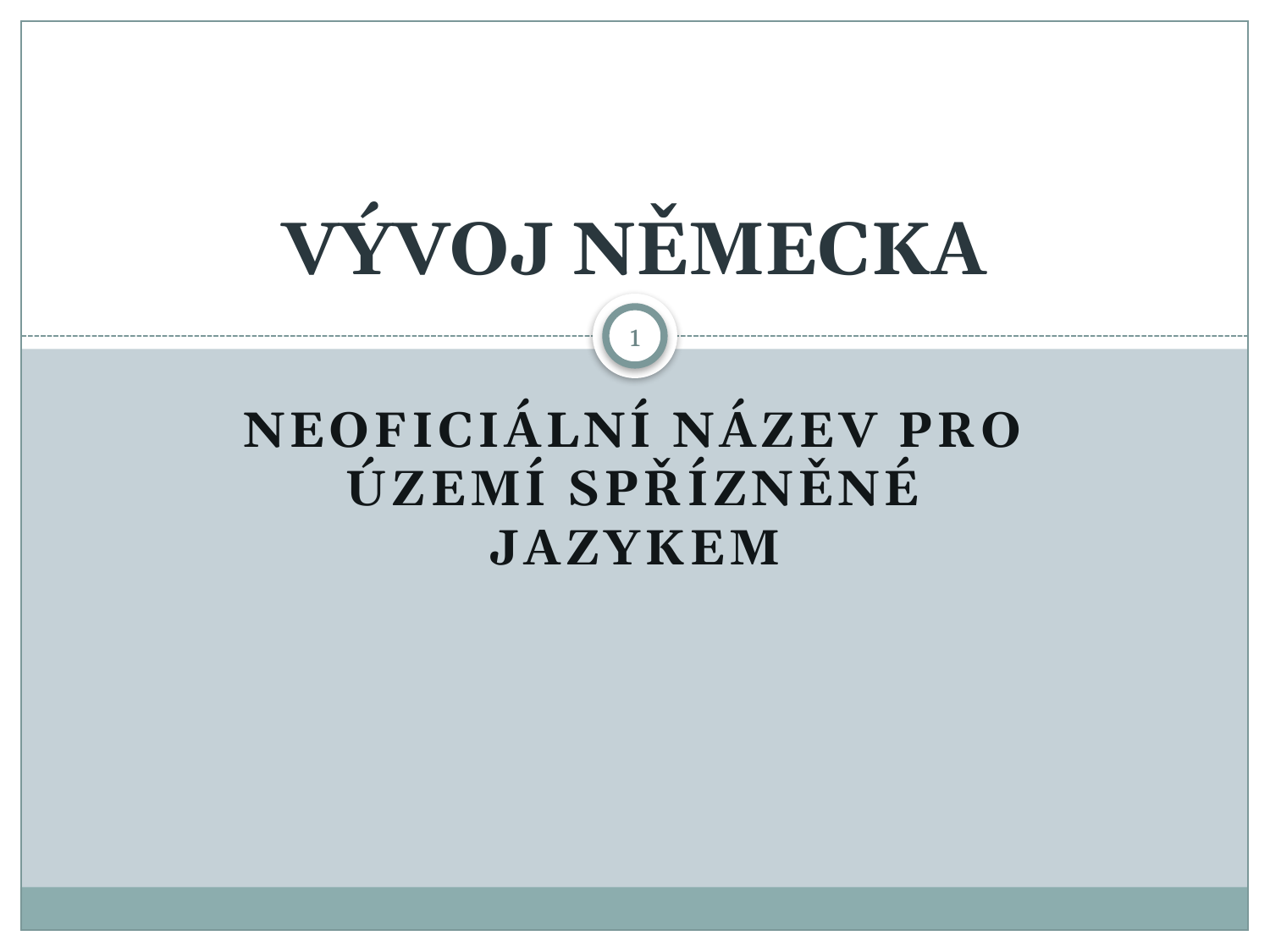

# VÝVOJ NĚMECKA
1
NEOFICIÁLNÍ NÁZEV PRO ÚZEMÍ SPŘÍZNĚNÉ JAZYKEM